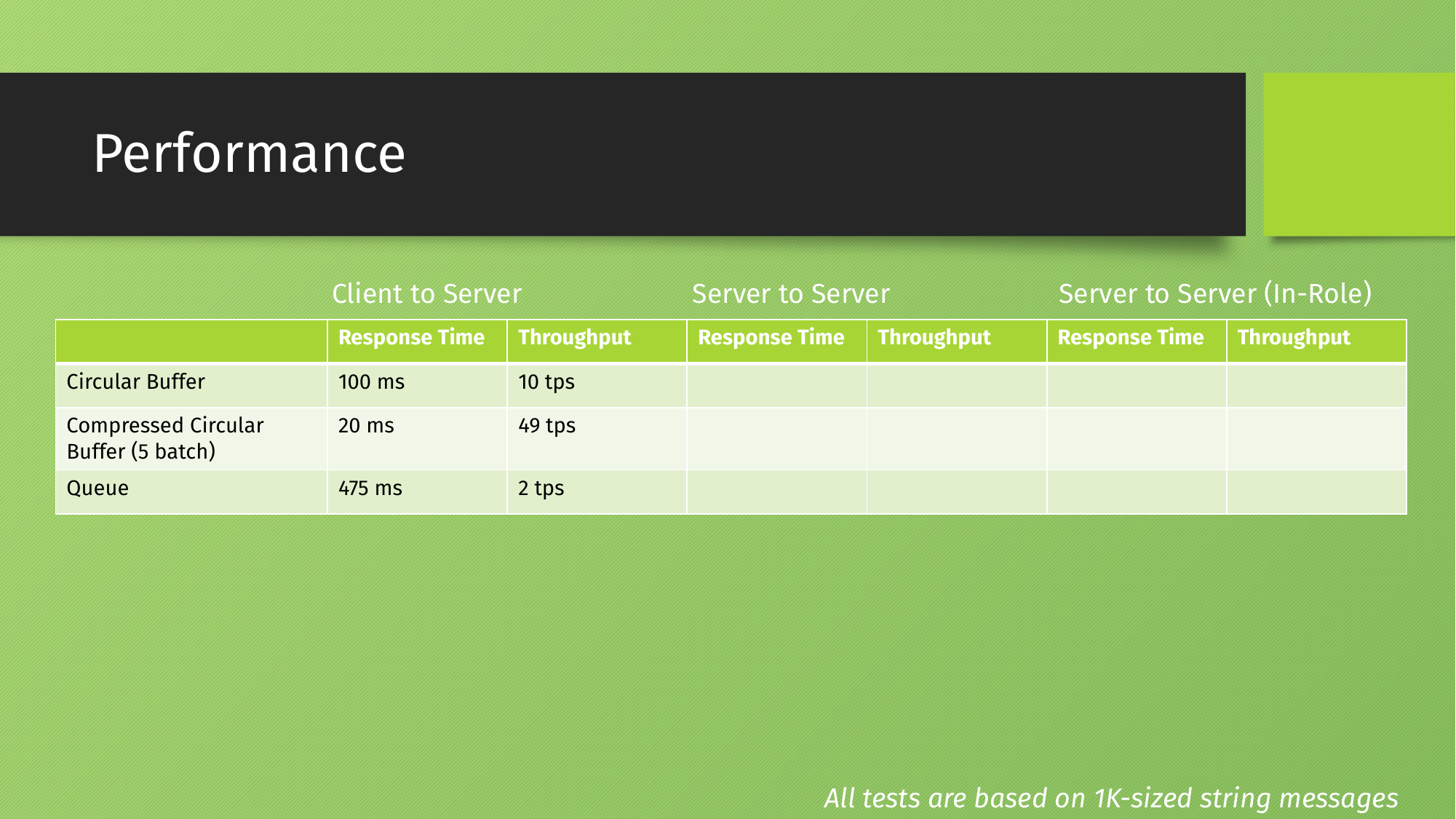

# Performance
Client to Server
Server to Server
Server to Server (In-Role)
|  | Response Time | Throughput | Response Time | Throughput | Response Time | Throughput |
| --- | --- | --- | --- | --- | --- | --- |
| Circular Buffer | 100 ms | 10 tps |  |  |  |  |
| Compressed Circular Buffer (5 batch) | 20 ms | 49 tps |  |  |  |  |
| Queue | 475 ms | 2 tps |  |  |  |  |
All tests are based on 1K-sized string messages